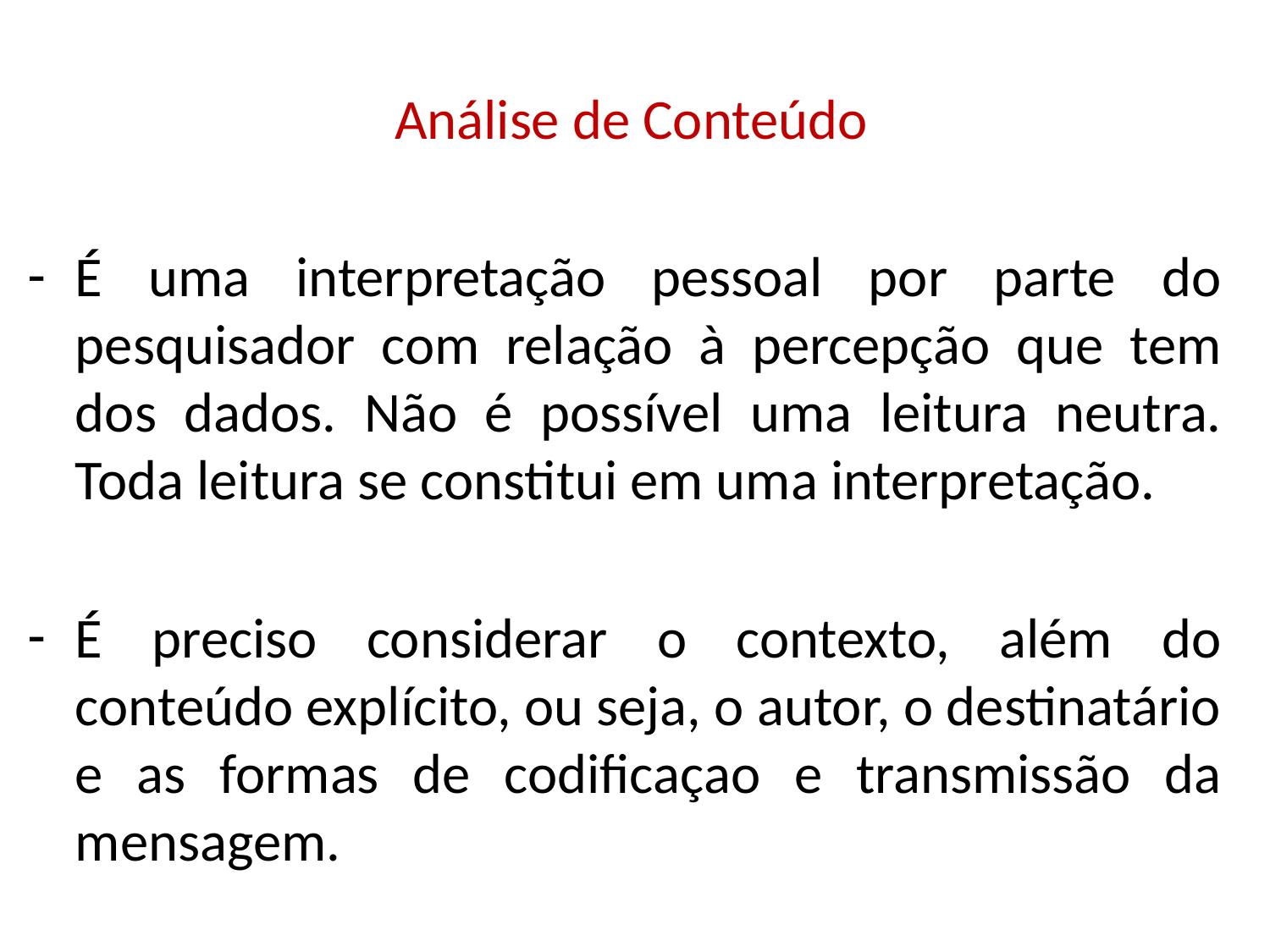

Análise de Conteúdo

É uma interpretação pessoal por parte do pesquisador com relação à percepção que tem dos dados. Não é possível uma leitura neutra. Toda leitura se constitui em uma interpretação.

É preciso considerar o contexto, além do conteúdo explícito, ou seja, o autor, o destinatário e as formas de codificaçao e transmissão da mensagem.